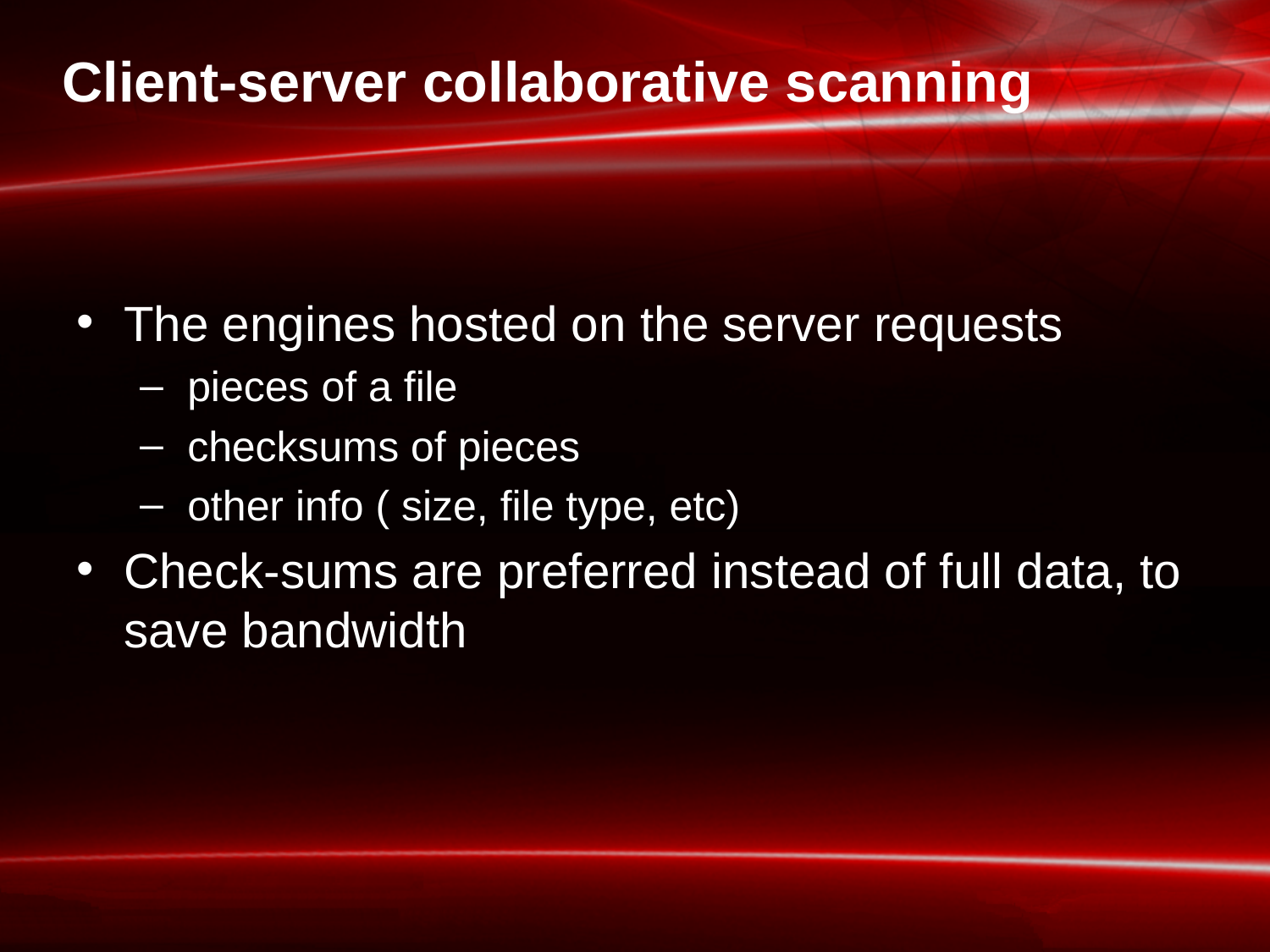

# Client-server collaborative scanning
The engines hosted on the server requests
pieces of a file
checksums of pieces
other info ( size, file type, etc)
Check-sums are preferred instead of full data, to save bandwidth